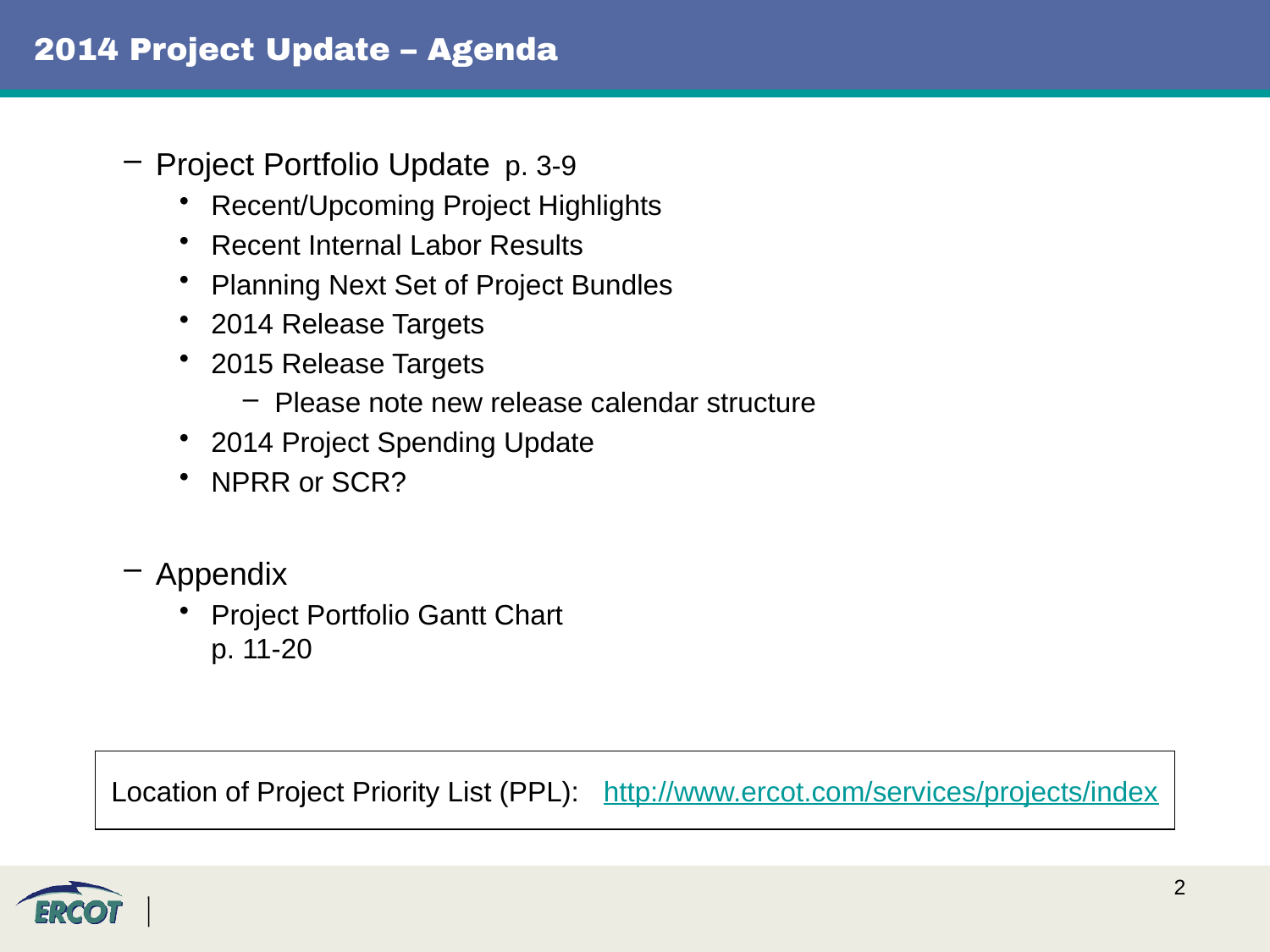

# 2014 Project Update – Agenda
Project Portfolio Update	p. 3-9
Recent/Upcoming Project Highlights
Recent Internal Labor Results
Planning Next Set of Project Bundles
2014 Release Targets
2015 Release Targets
Please note new release calendar structure
2014 Project Spending Update
NPRR or SCR?

Appendix
Project Portfolio Gantt Chart	p. 11-20

Location of Project Priority List (PPL):   http://www.ercot.com/services/projects/index